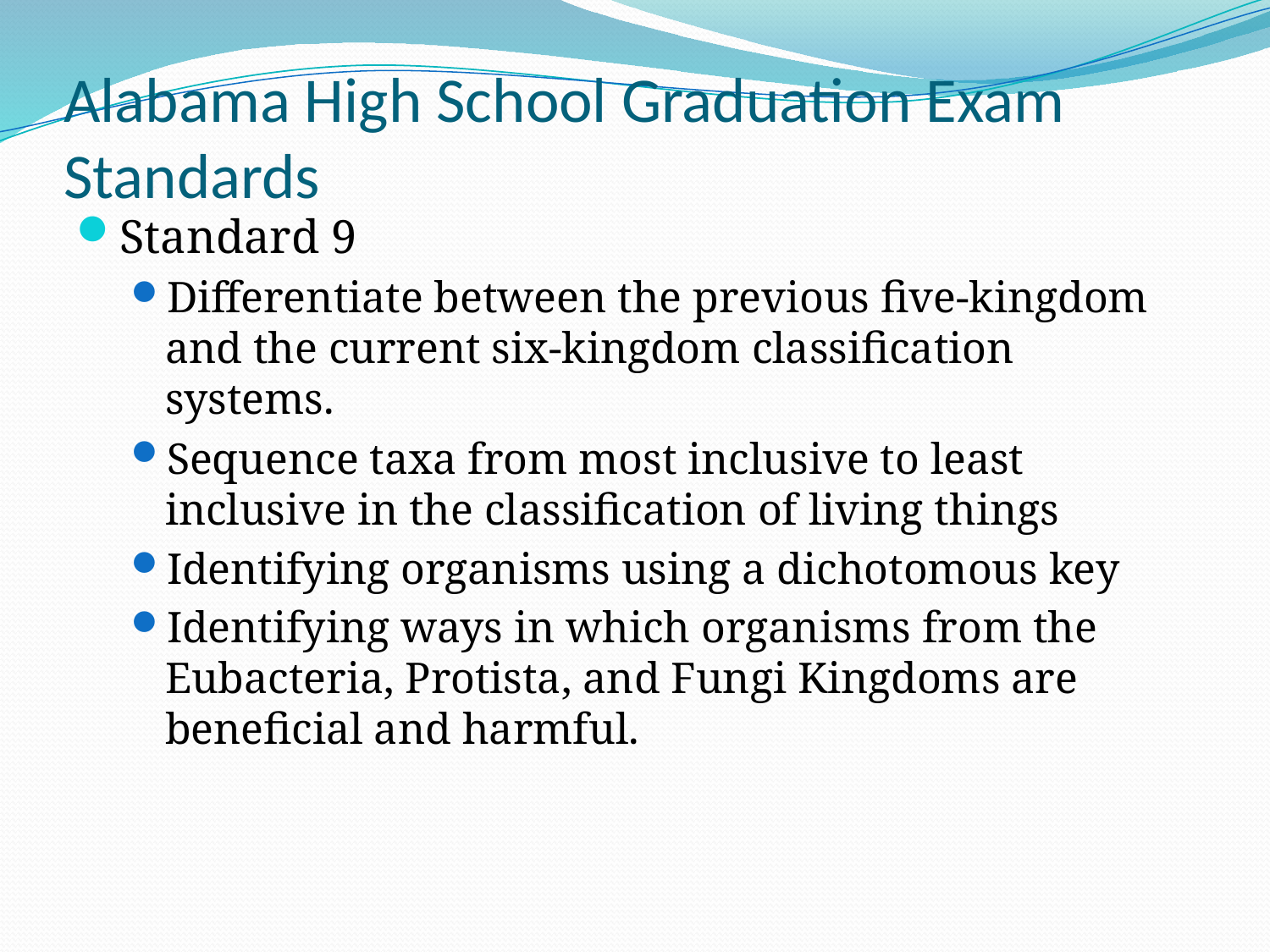

# Alabama High School Graduation Exam Standards
Standard 9
Differentiate between the previous five-kingdom and the current six-kingdom classification systems.
Sequence taxa from most inclusive to least inclusive in the classification of living things
Identifying organisms using a dichotomous key
Identifying ways in which organisms from the Eubacteria, Protista, and Fungi Kingdoms are beneficial and harmful.